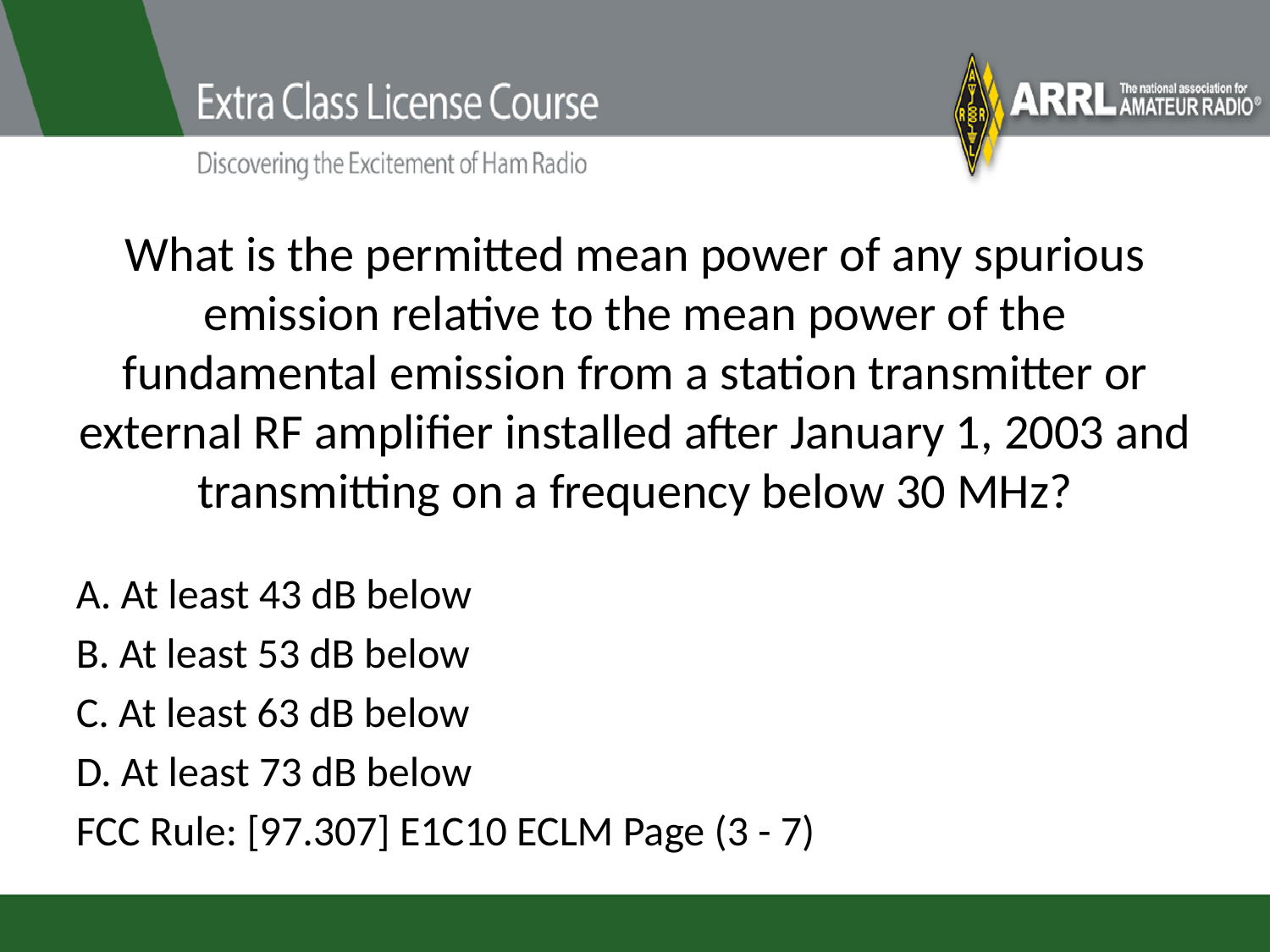

# What is the permitted mean power of any spurious emission relative to the mean power of the fundamental emission from a station transmitter or external RF amplifier installed after January 1, 2003 and transmitting on a frequency below 30 MHz?
A. At least 43 dB below
B. At least 53 dB below
C. At least 63 dB below
D. At least 73 dB below
FCC Rule: [97.307] E1C10 ECLM Page (3 - 7)